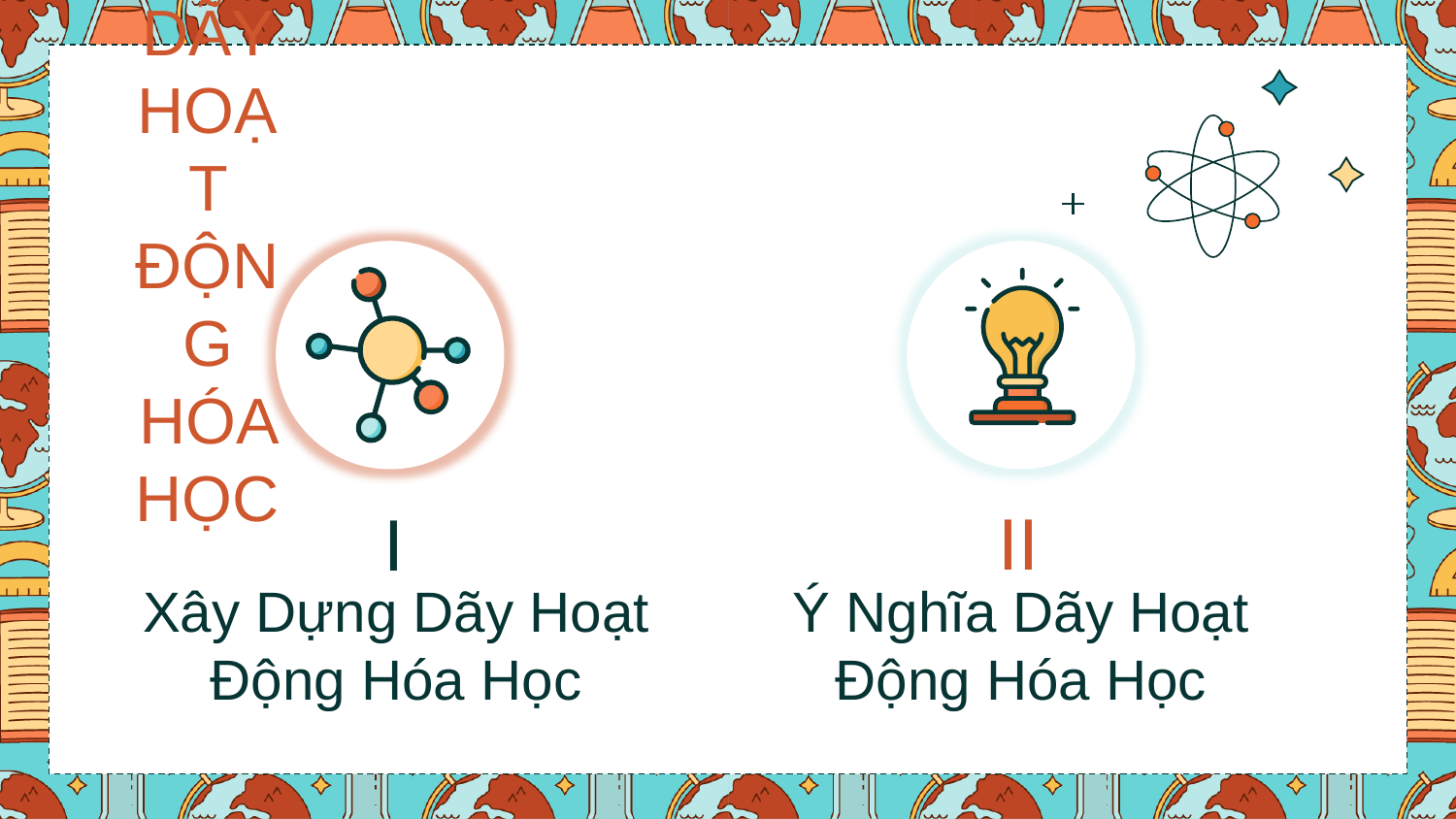

DÃY HOẠT ĐỘNG HÓA HỌC

II
I
Ý Nghĩa Dãy Hoạt Động Hóa Học
# Xây Dựng Dãy Hoạt Động Hóa Học